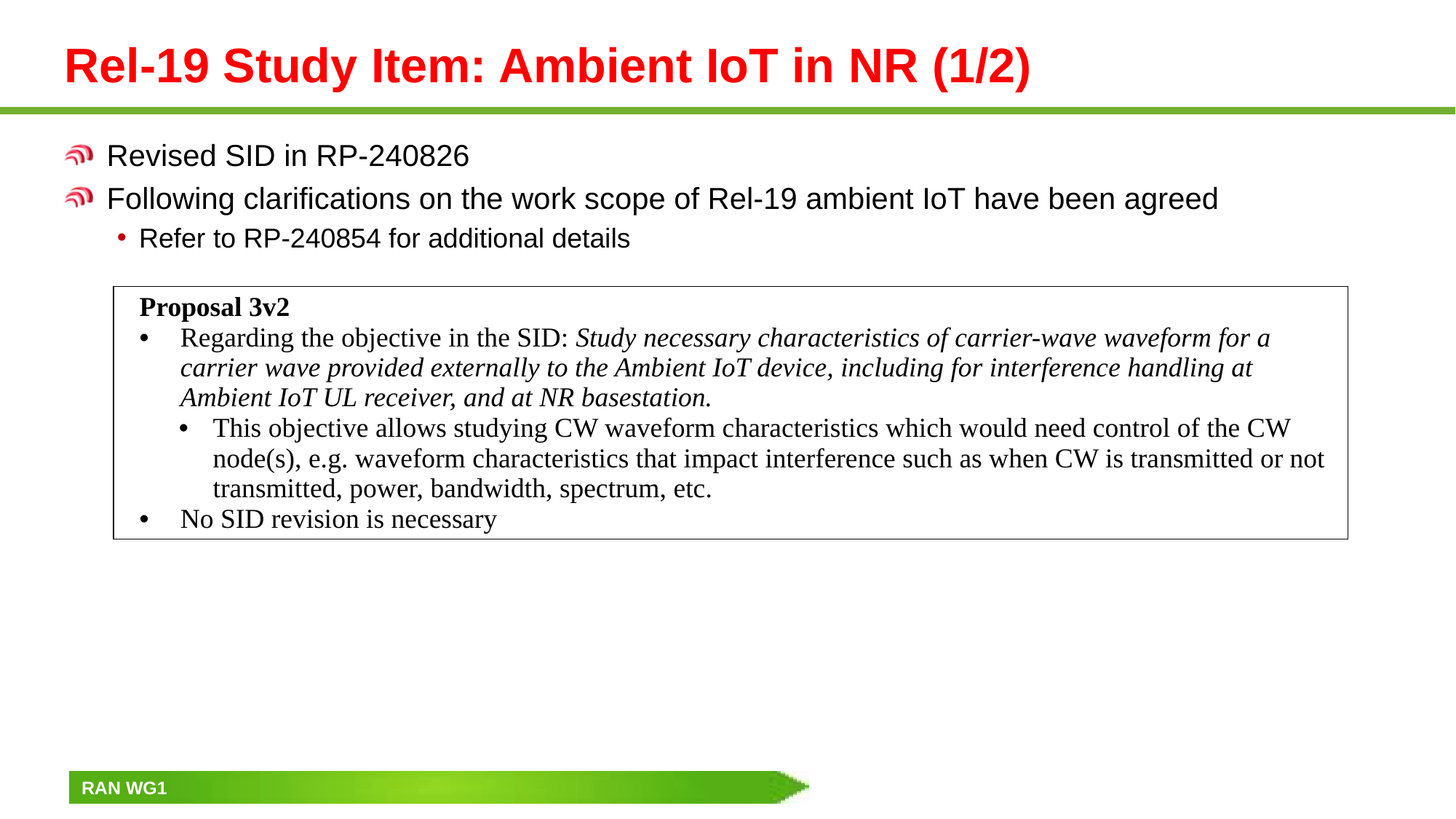

# Rel-19 Study Item: Ambient IoT in NR (1/2)
Revised SID in RP-240826
Following clarifications on the work scope of Rel-19 ambient IoT have been agreed
Refer to RP-240854 for additional details
| Proposal 3v2 Regarding the objective in the SID: Study necessary characteristics of carrier-wave waveform for a carrier wave provided externally to the Ambient IoT device, including for interference handling at Ambient IoT UL receiver, and at NR basestation. This objective allows studying CW waveform characteristics which would need control of the CW node(s), e.g. waveform characteristics that impact interference such as when CW is transmitted or not transmitted, power, bandwidth, spectrum, etc. No SID revision is necessary |
| --- |